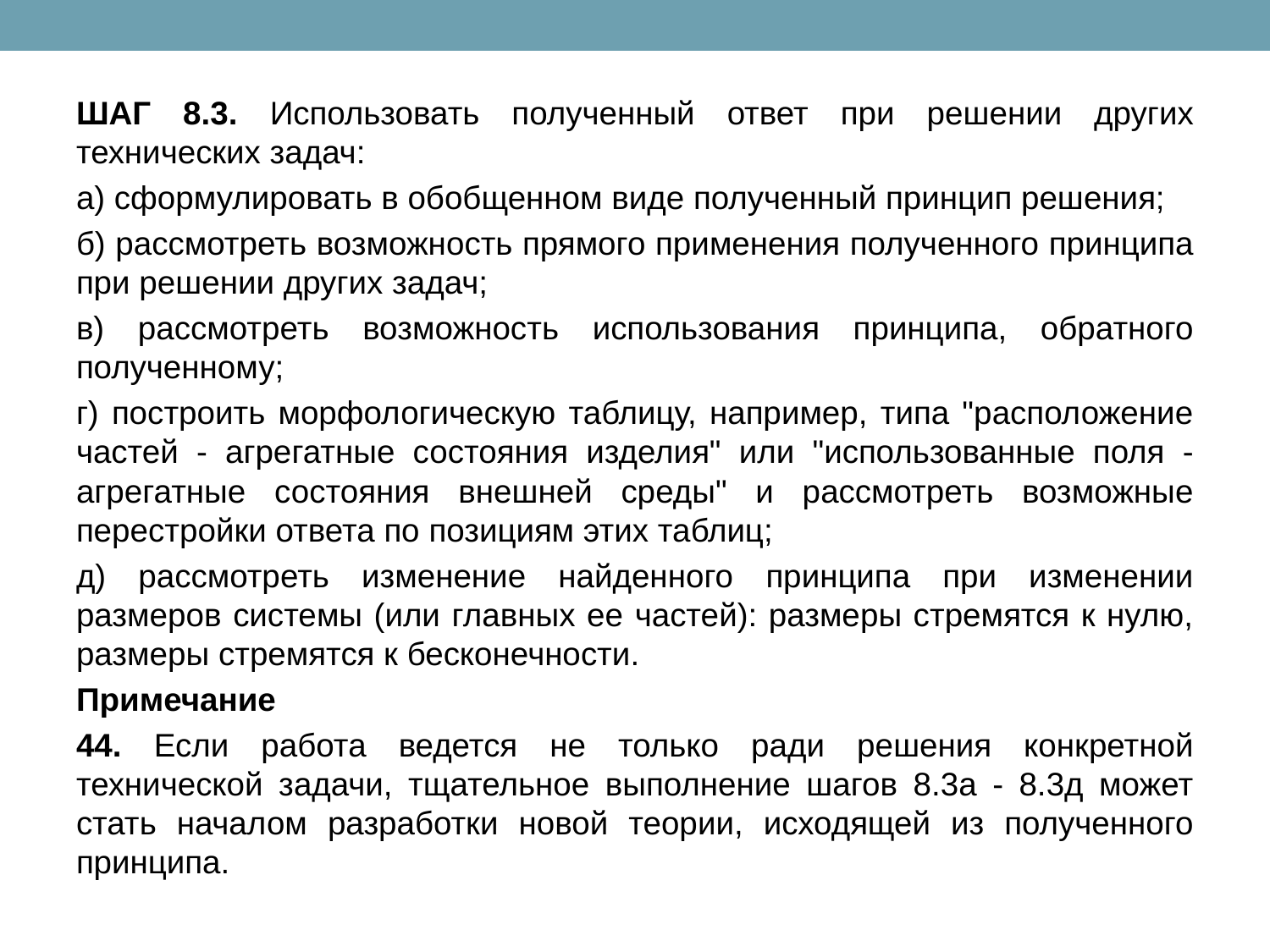

ШАГ 8.3. Использовать полученный ответ при решении других технических задач:
а) сформулировать в обобщенном виде полученный принцип решения;
б) рассмотреть возможность прямого применения полученного принципа при решении других задач;
в) рассмотреть возможность использования принципа, обратного полученному;
г) построить морфологическую таблицу, например, типа "расположение частей - агрегатные состояния изделия" или "использованные поля - агрегатные состояния внешней среды" и рассмотреть возможные перестройки ответа по позициям этих таблиц;
д) рассмотреть изменение найденного принципа при изменении размеров системы (или главных ее частей): размеры стремятся к нулю, размеры стремятся к бесконечности.
Примечание
44. Если работа ведется не только ради решения конкретной технической задачи, тщательное выполнение шагов 8.3а - 8.3д может стать началом разработки новой теории, исходящей из полученного принципа.